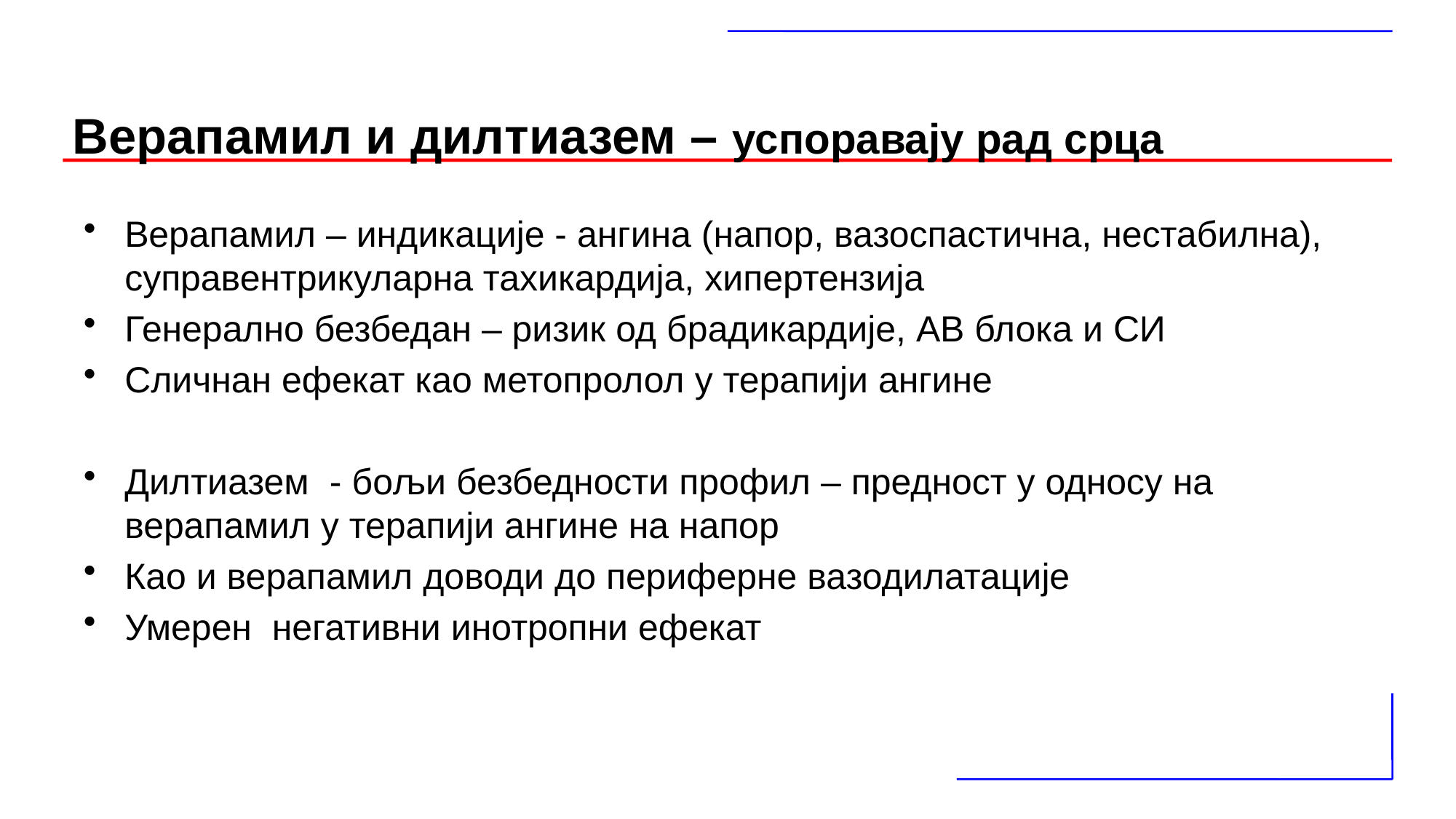

# Верапамил и дилтиазем – успоравају рад срца
Верапамил – индикације - ангина (напор, вазоспастична, нестабилна), суправентрикуларна тахикардија, хипертензија
Генерално безбедан – ризик од брадикардије, АВ блока и СИ
Сличнан ефекат као метопролол у терапији ангине

Дилтиазем  - бољи безбедности профил – предност у односу на верапамил у терапији ангине на напор
Као и верапамил доводи до периферне вазодилатације
Умерен  негативни инотропни ефекат